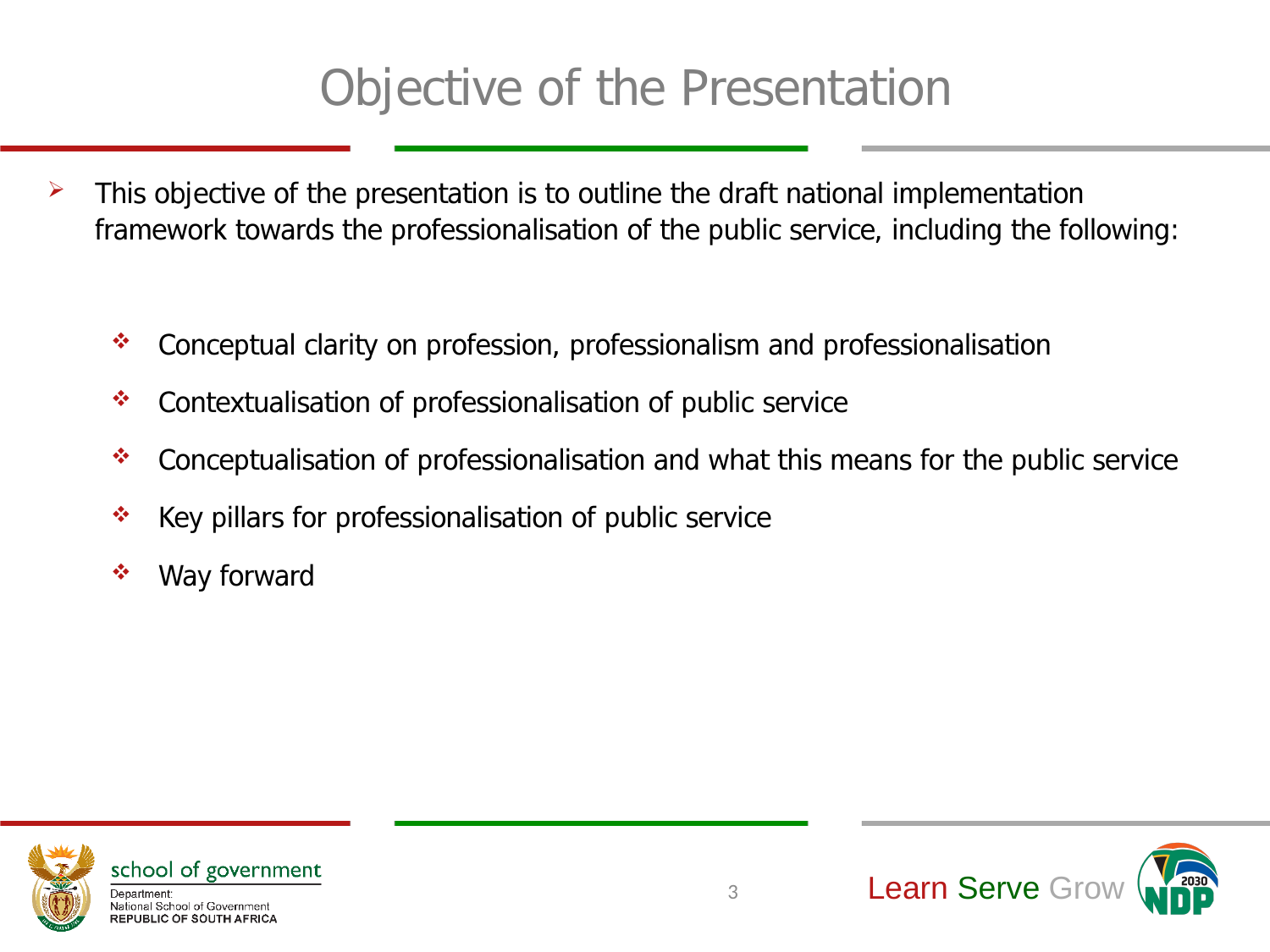

# Objective of the Presentation
This objective of the presentation is to outline the draft national implementation framework towards the professionalisation of the public service, including the following:

Conceptual clarity on profession, professionalism and professionalisation
Contextualisation of professionalisation of public service
Conceptualisation of professionalisation and what this means for the public service
Key pillars for professionalisation of public service
Way forward
3